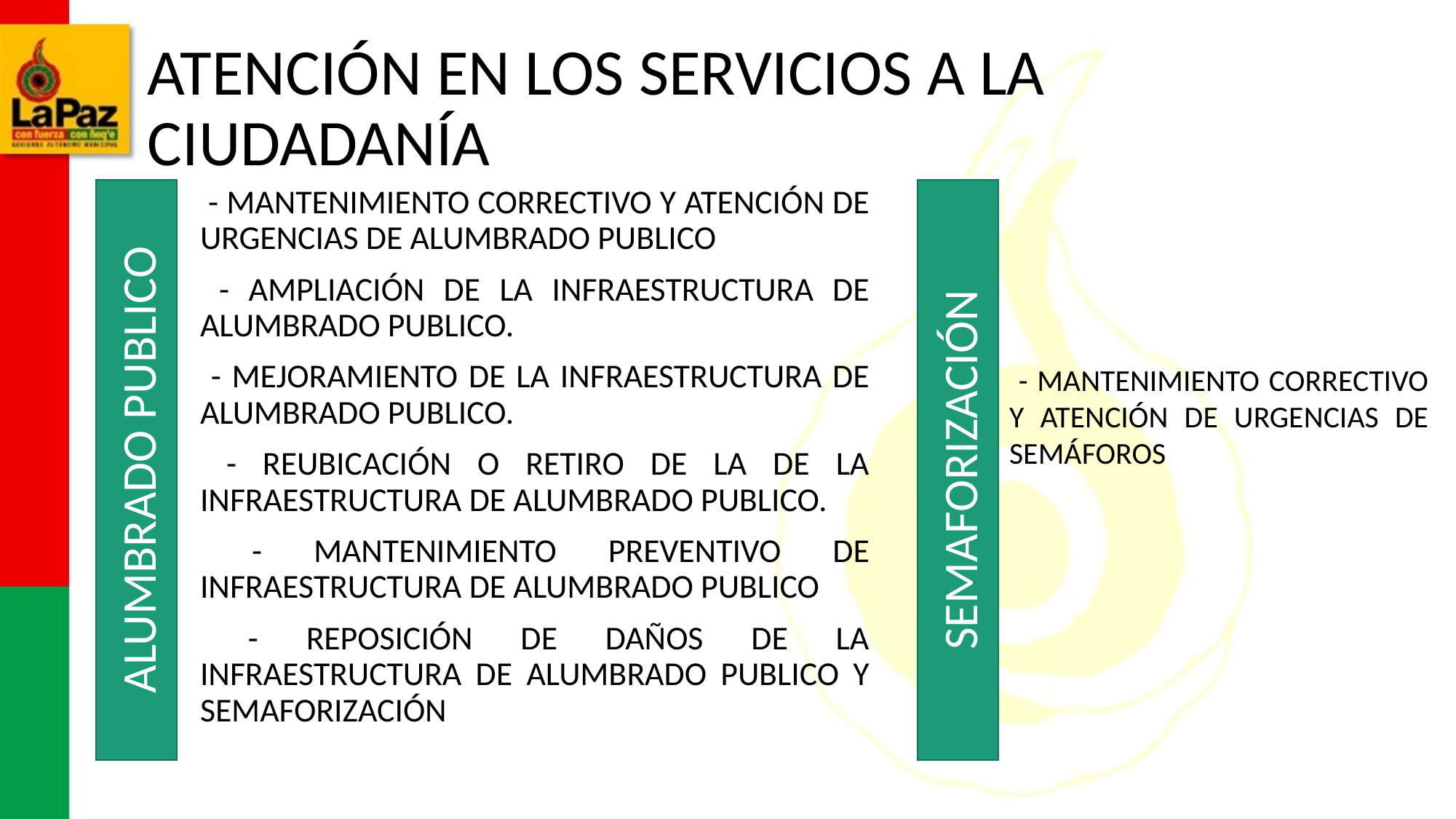

# ATENCIÓN EN LOS SERVICIOS A LA CIUDADANÍA
ALUMBRADO PUBLICO
 - MANTENIMIENTO CORRECTIVO Y ATENCIÓN DE URGENCIAS DE ALUMBRADO PUBLICO
 - AMPLIACIÓN DE LA INFRAESTRUCTURA DE ALUMBRADO PUBLICO.
 - MEJORAMIENTO DE LA INFRAESTRUCTURA DE ALUMBRADO PUBLICO.
 - REUBICACIÓN O RETIRO DE LA DE LA INFRAESTRUCTURA DE ALUMBRADO PUBLICO.
 - MANTENIMIENTO PREVENTIVO DE INFRAESTRUCTURA DE ALUMBRADO PUBLICO
 - REPOSICIÓN DE DAÑOS DE LA INFRAESTRUCTURA DE ALUMBRADO PUBLICO Y SEMAFORIZACIÓN
SEMAFORIZACIÓN
 - MANTENIMIENTO CORRECTIVO Y ATENCIÓN DE URGENCIAS DE SEMÁFOROS